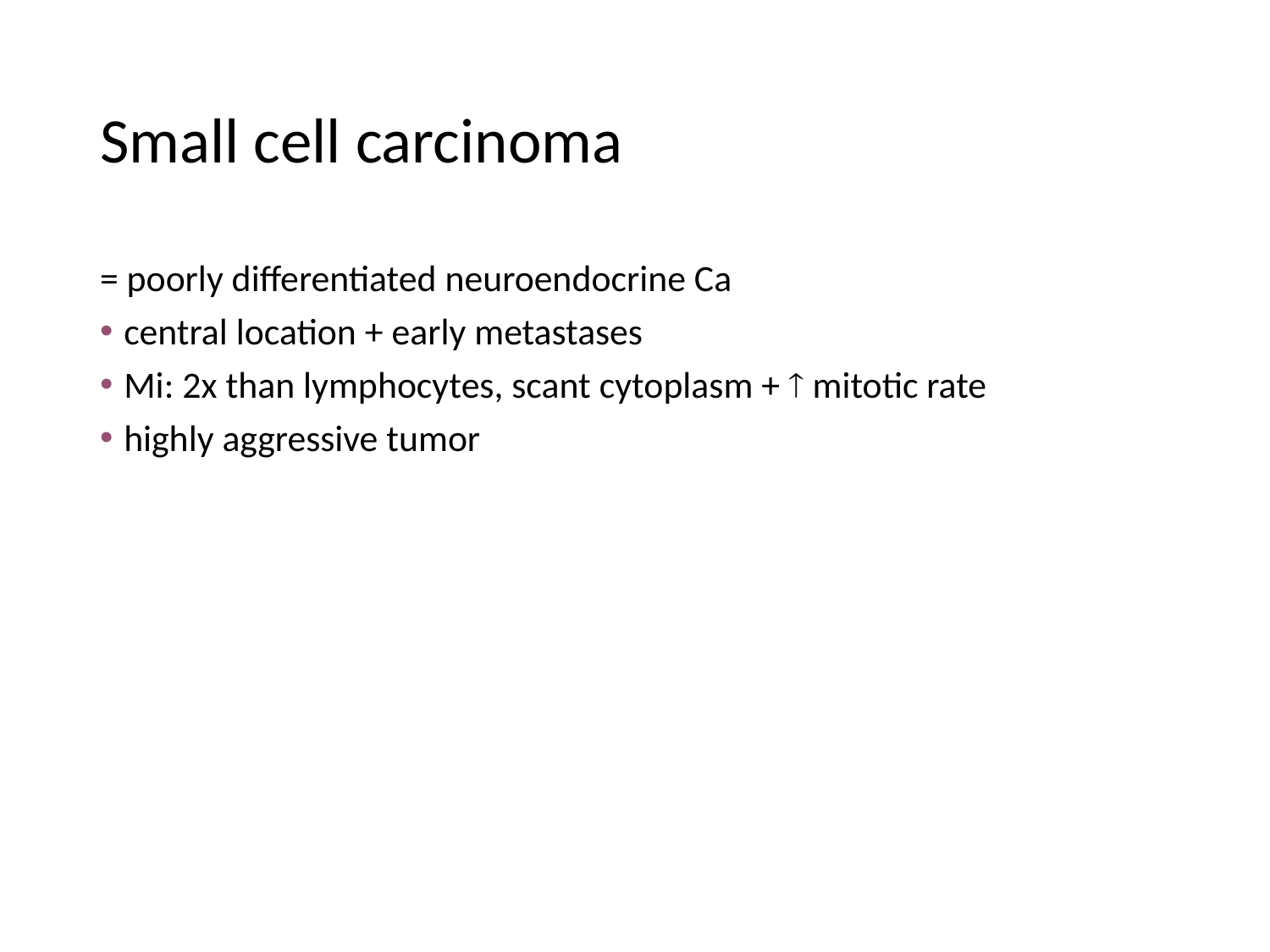

# Small cell carcinoma
= poorly differentiated neuroendocrine Ca
central location + early metastases
Mi: 2x than lymphocytes, scant cytoplasm + ↑ mitotic rate
highly aggressive tumor